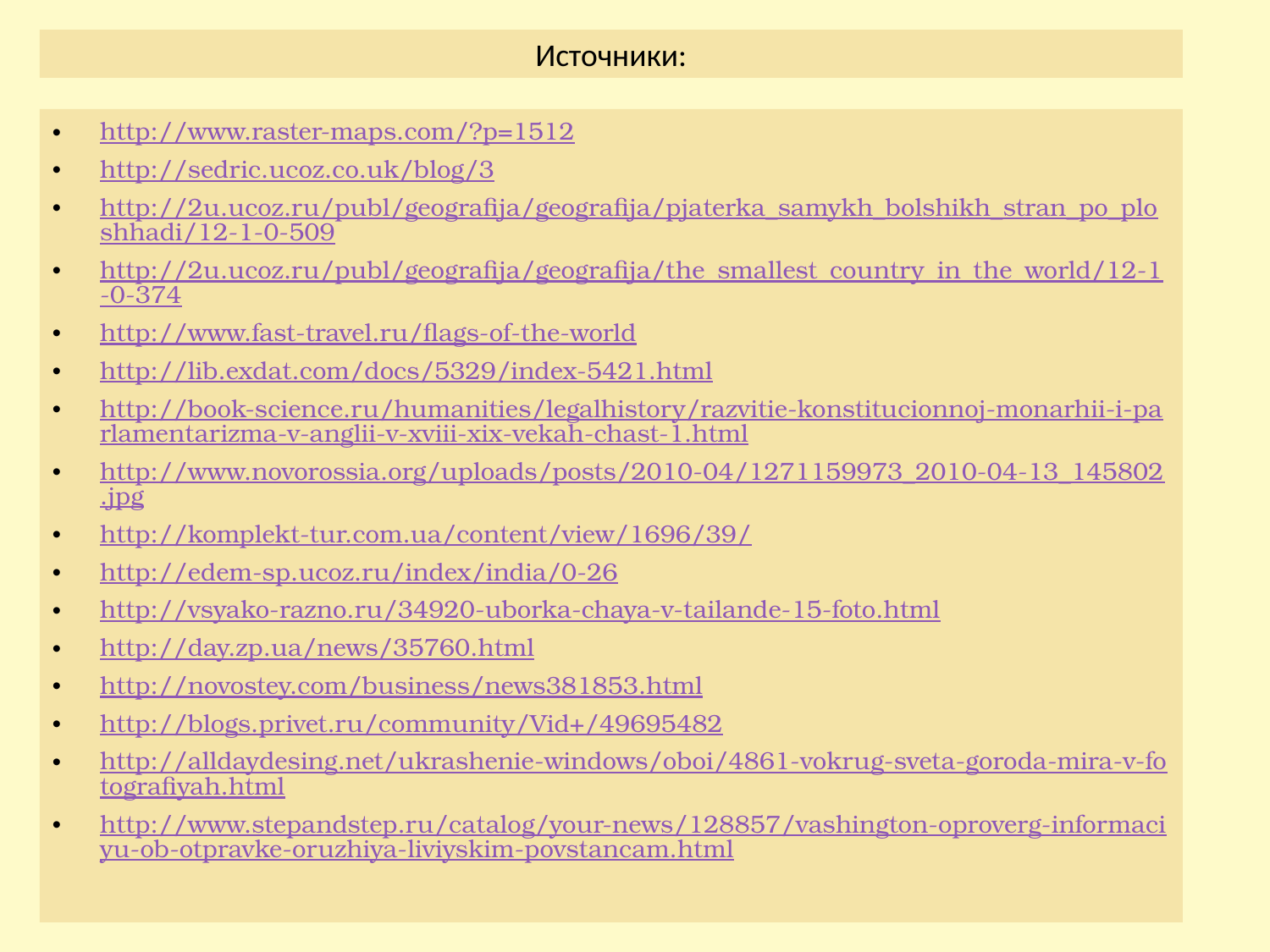

# Источники:
http://www.raster-maps.com/?p=1512
http://sedric.ucoz.co.uk/blog/3
http://2u.ucoz.ru/publ/geografija/geografija/pjaterka_samykh_bolshikh_stran_po_ploshhadi/12-1-0-509
http://2u.ucoz.ru/publ/geografija/geografija/the_smallest_country_in_the_world/12-1-0-374
http://www.fast-travel.ru/flags-of-the-world
http://lib.exdat.com/docs/5329/index-5421.html
http://book-science.ru/humanities/legalhistory/razvitie-konstitucionnoj-monarhii-i-parlamentarizma-v-anglii-v-xviii-xix-vekah-chast-1.html
http://www.novorossia.org/uploads/posts/2010-04/1271159973_2010-04-13_145802.jpg
http://komplekt-tur.com.ua/content/view/1696/39/
http://edem-sp.ucoz.ru/index/india/0-26
http://vsyako-razno.ru/34920-uborka-chaya-v-tailande-15-foto.html
http://day.zp.ua/news/35760.html
http://novostey.com/business/news381853.html
http://blogs.privet.ru/community/Vid+/49695482
http://alldaydesing.net/ukrashenie-windows/oboi/4861-vokrug-sveta-goroda-mira-v-fotografiyah.html
http://www.stepandstep.ru/catalog/your-news/128857/vashington-oproverg-informaciyu-ob-otpravke-oruzhiya-liviyskim-povstancam.html